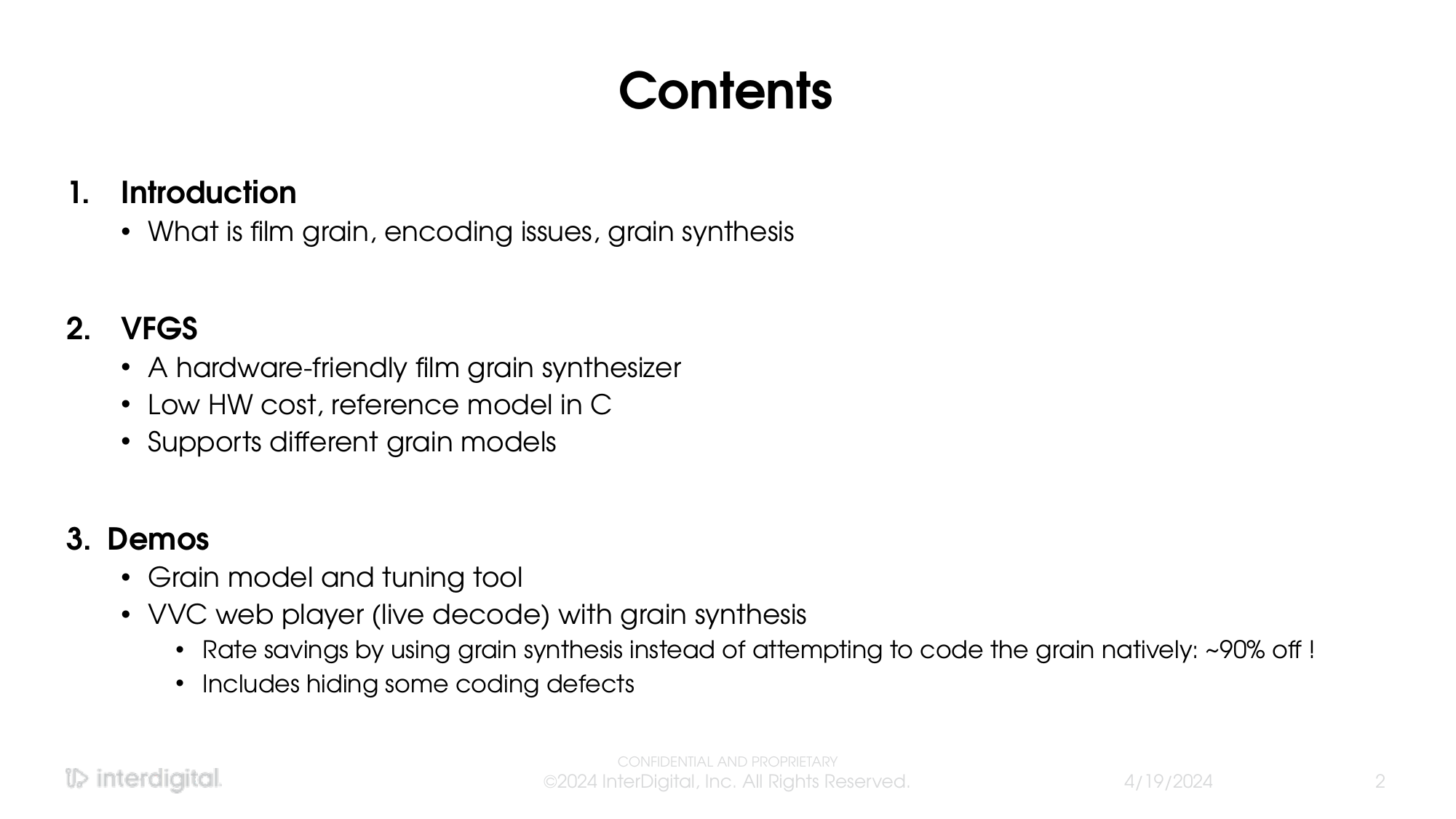

# Contents
Introduction
What is film grain, encoding issues, grain synthesis

VFGS
A hardware-friendly film grain synthesizer
Low HW cost, reference model in C
Supports different grain models

Demos
Grain model and tuning tool
VVC web player (live decode) with grain synthesis
Rate savings by using grain synthesis instead of attempting to code the grain natively: ~90% off !
Includes hiding some coding defects
CONFIDENTIAL AND PROPRIETARY
©2024 InterDigital, Inc. All Rights Reserved.
4/19/2024
2